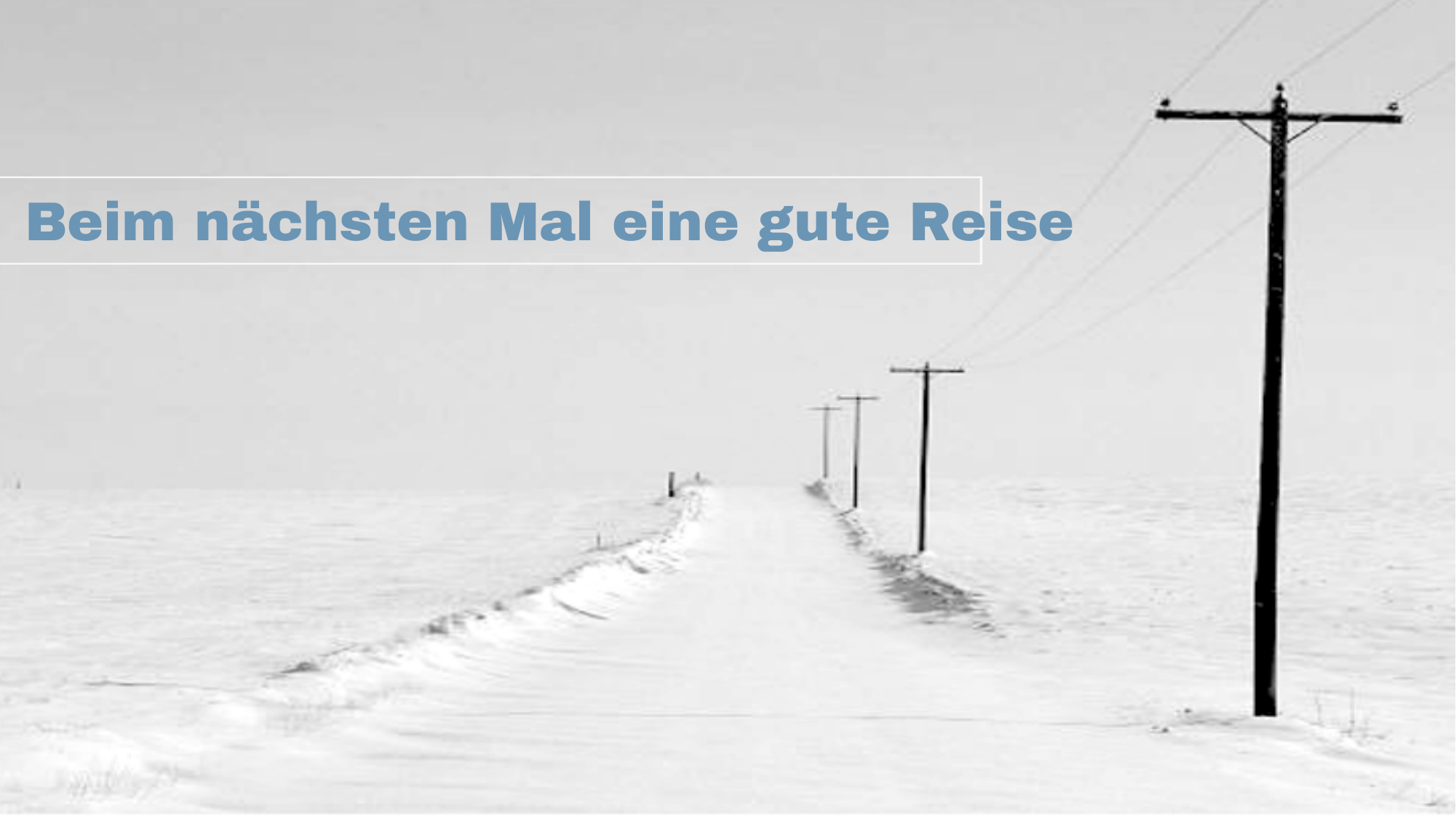

# Beim nächsten Mal eine gute Reise